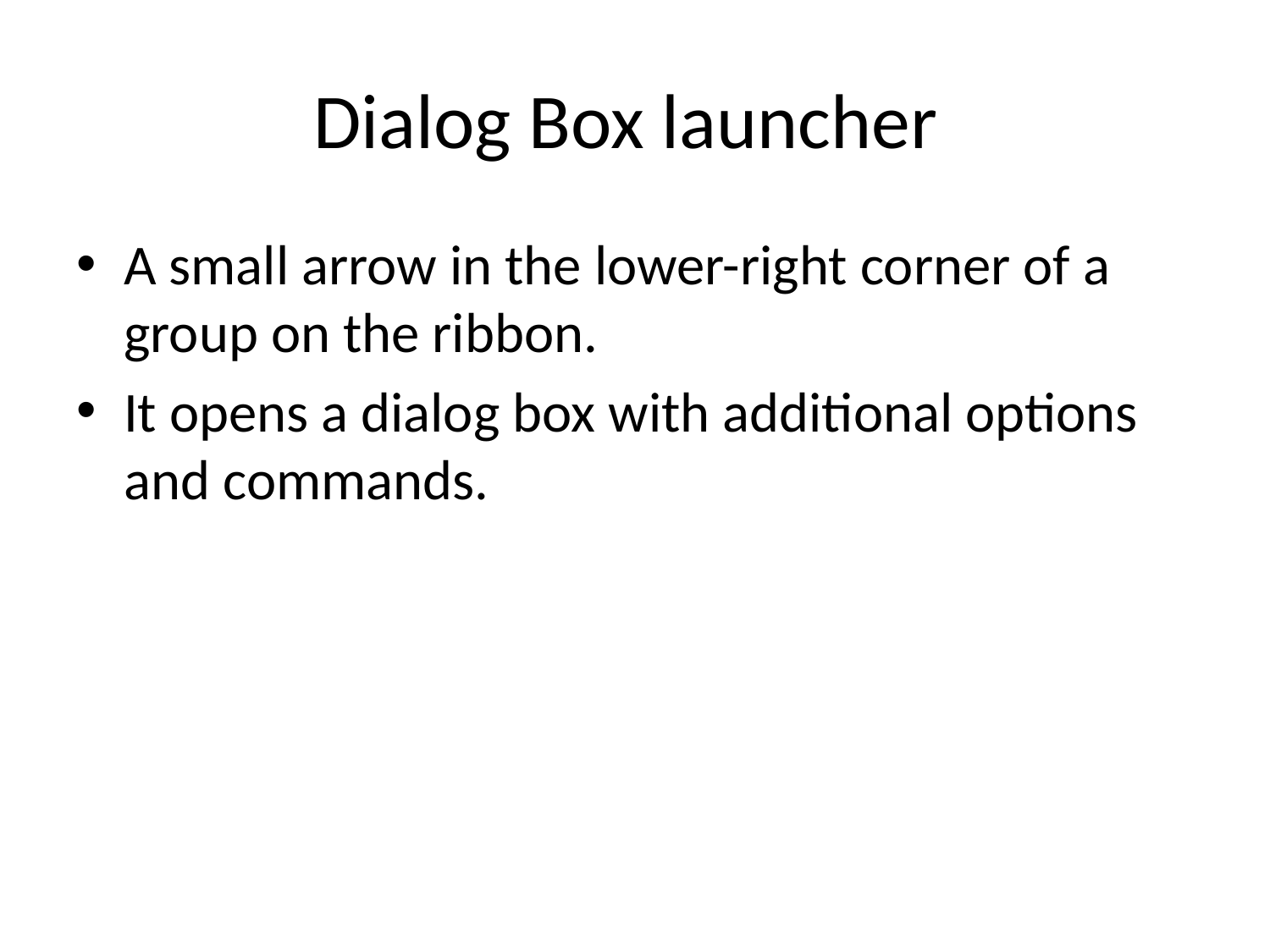

# Dialog Box launcher
A small arrow in the lower-right corner of a group on the ribbon.
It opens a dialog box with additional options and commands.